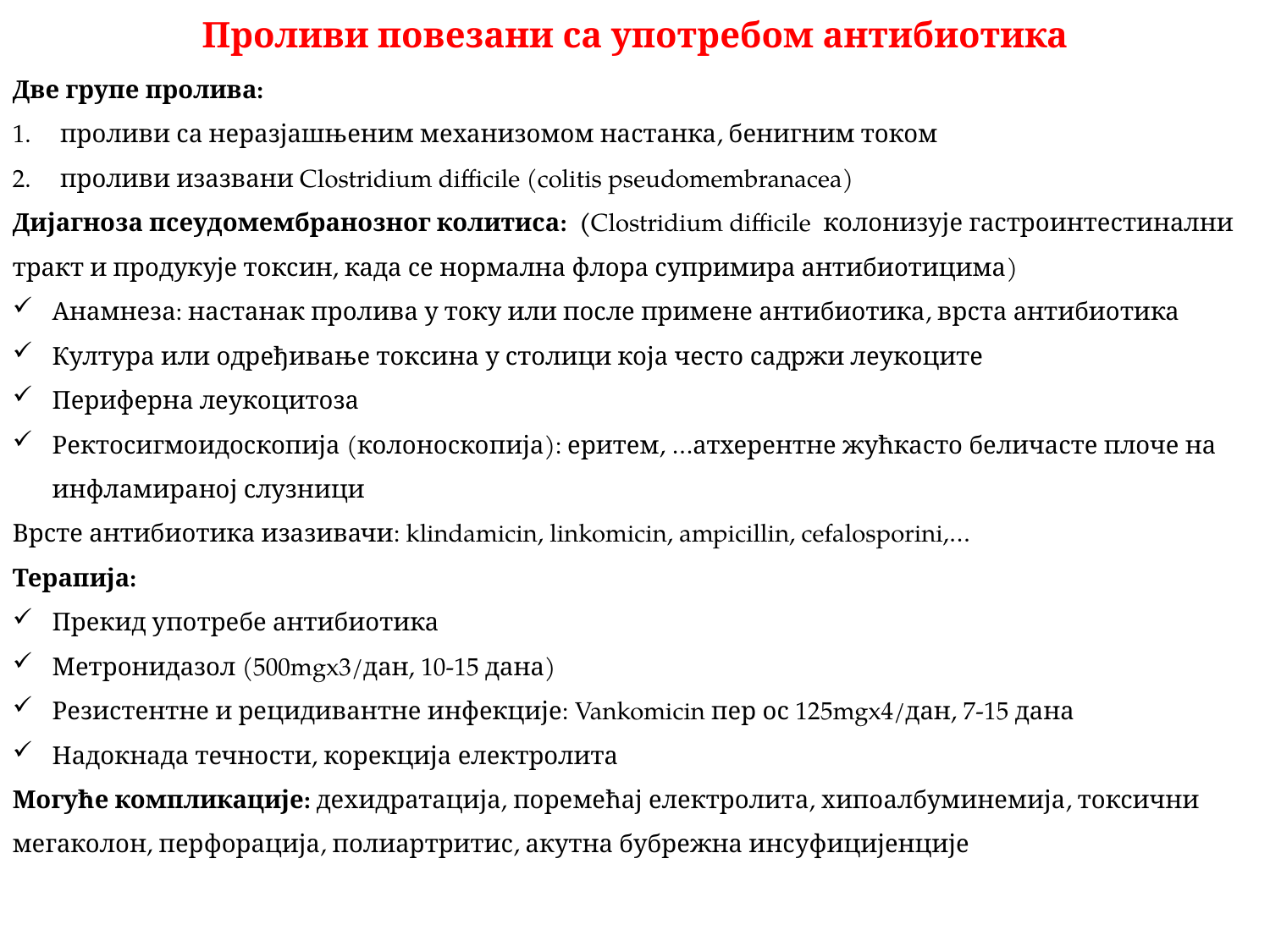

# Проливи повезани са употребом антибиотика
Две групе пролива:
проливи са неразјашњеним механизомом настанка, бенигним током
проливи изазвани Clostridium difficile (colitis pseudomembranacea)
Дијагноза псеудомембранозног колитиса:  (Clostridium difficile  колонизује гастроинтестинални тракт и продукује токсин, када се нормална флора супримира антибиотицима)
Анамнеза: настанак пролива у току или после примене антибиотика, врста антибиотика
Култура или одређивање токсина у столици која често садржи леукоците
Периферна леукоцитоза
Ректосигмоидоскопија (колоноскопија): еритем, …атхерентне жућкасто беличасте плоче на инфламираној слузници
Врсте антибиотика изазивачи: klindamicin, linkomicin, ampicillin, cefalosporini,…
Терапија:
Прекид употребе антибиотика
Метронидазол (500mgx3/дан, 10-15 дана)
Резистентне и рецидивантне инфекције: Vankomicin пер ос 125mgx4/дан, 7-15 дана
Надокнада течности, корекција електролита
Могуће компликације: дехидратација, поремећај електролита, хипоалбуминемија, токсични мегаколон, перфорација, полиартритис, акутна бубрежна инсуфицијенције